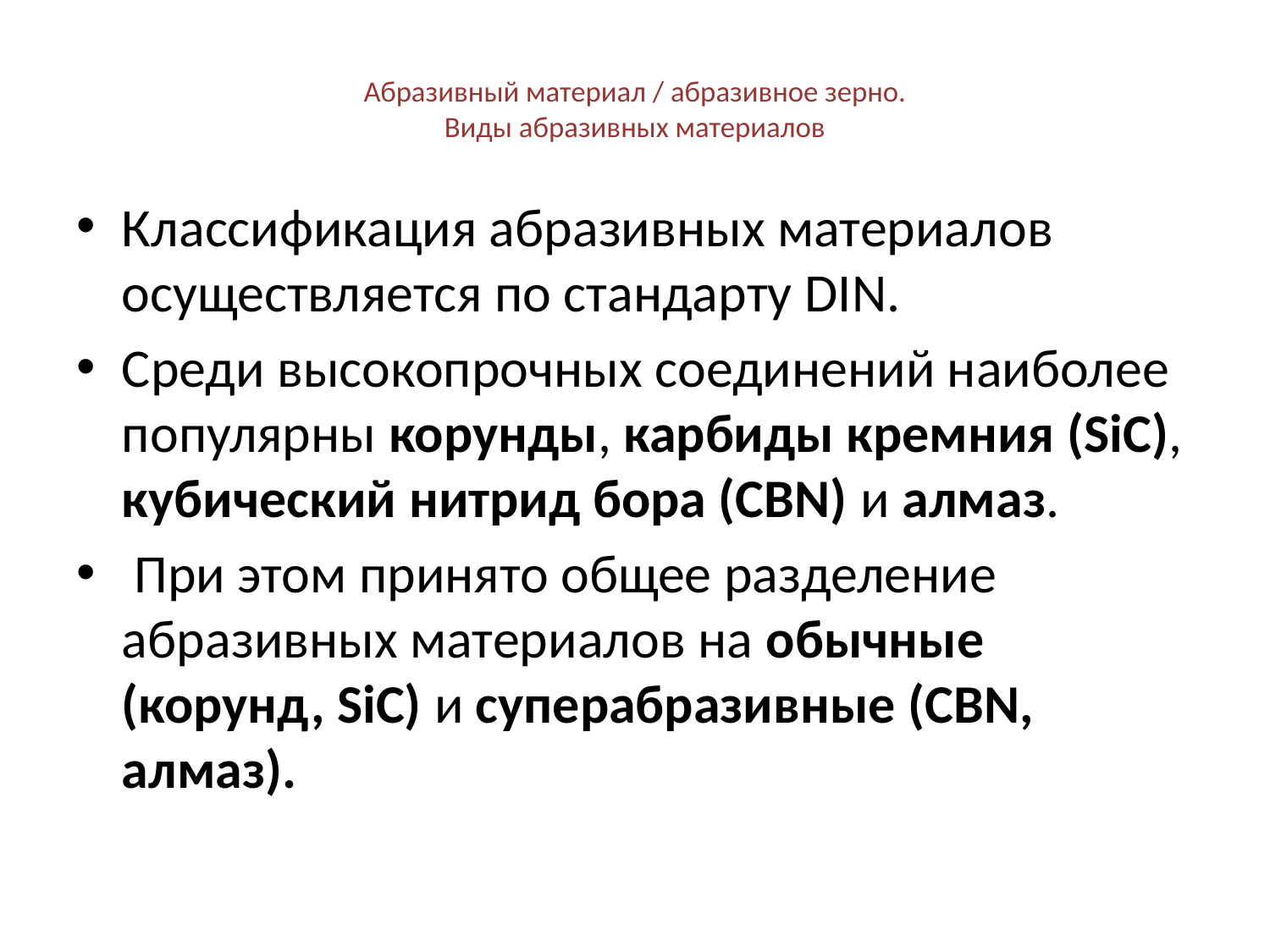

# Абразивный материал / абразивное зерно. Виды абразивных материалов
Классификация абразивных материалов осуществляется по стандарту DIN.
Среди высокопрочных соединений наиболее популярны корунды, карбиды кремния (SiC), кубический нитрид бора (CBN) и алмаз.
 При этом принято общее разделение абразивных материалов на обычные (корунд, SiC) и суперабразивные (CBN, алмаз).